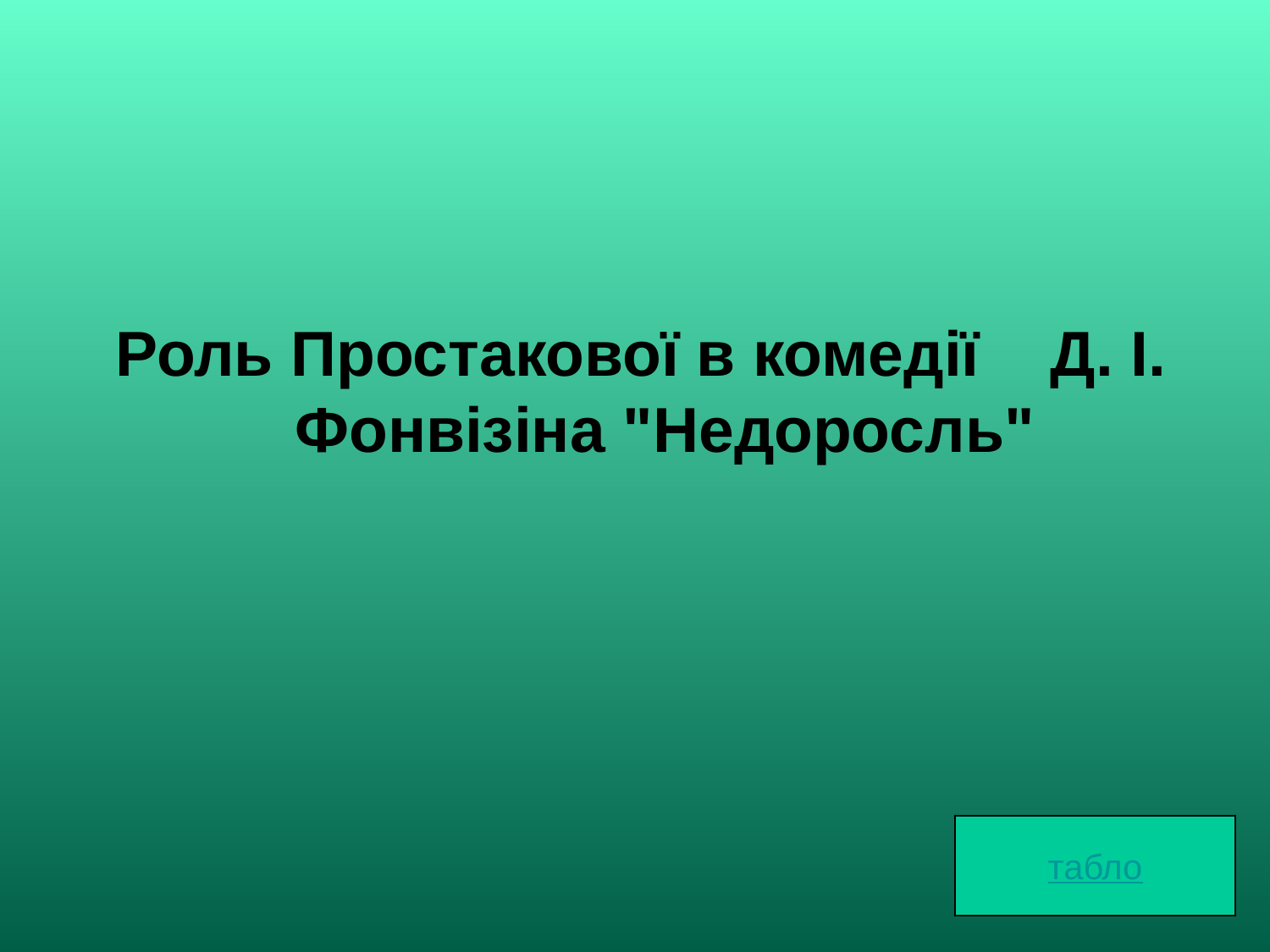

Роль Простакової в комедії    Д. І. Фонвізіна "Недоросль"
табло